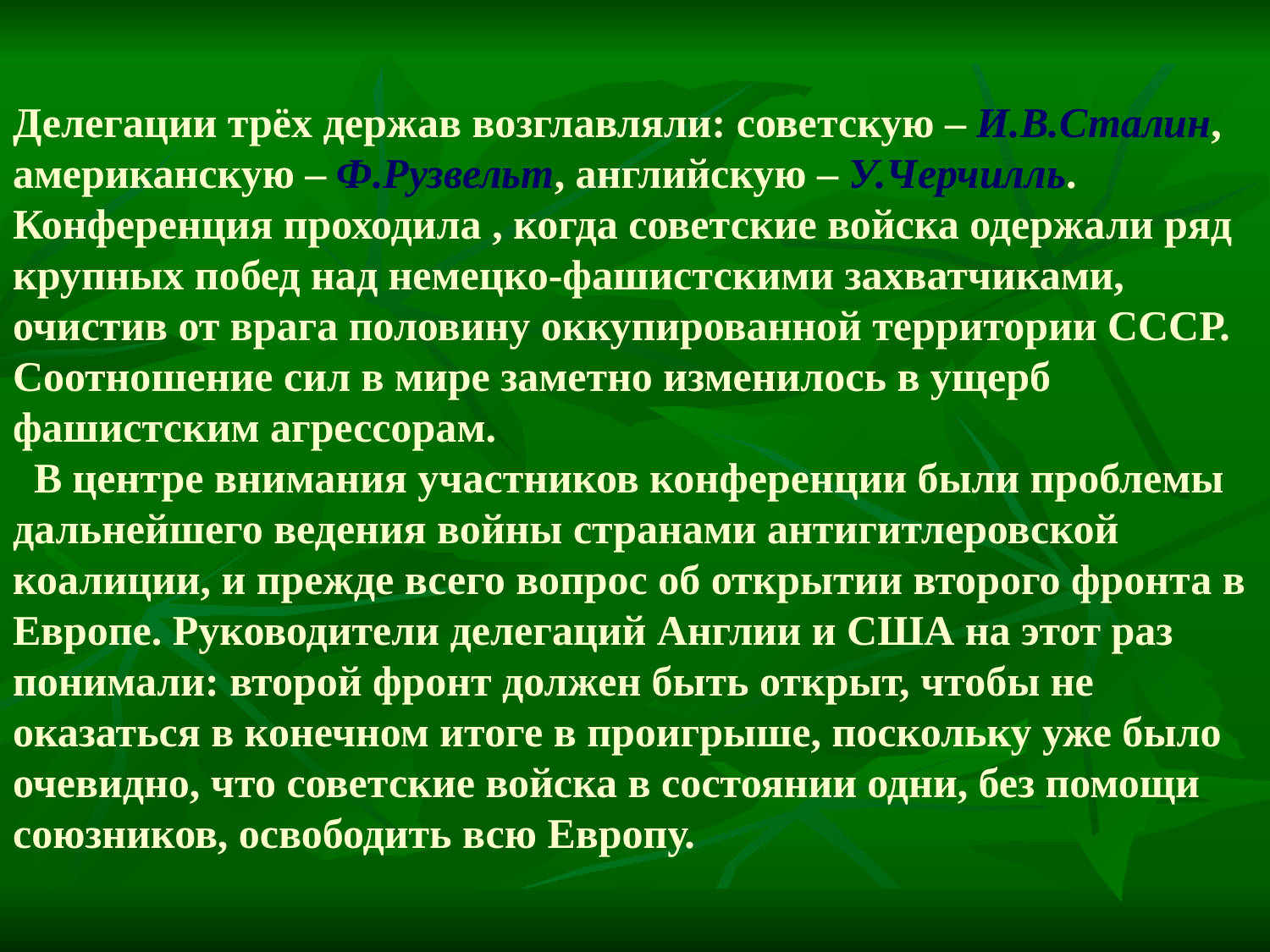

# Делегации трёх держав возглавляли: советскую – И.В.Сталин, американскую – Ф.Рузвельт, английскую – У.Черчилль. Конференция проходила , когда советские войска одержали ряд крупных побед над немецко-фашистскими захватчиками, очистив от врага половину оккупированной территории СССР. Соотношение сил в мире заметно изменилось в ущерб фашистским агрессорам. В центре внимания участников конференции были проблемы дальнейшего ведения войны странами антигитлеровской коалиции, и прежде всего вопрос об открытии второго фронта в Европе. Руководители делегаций Англии и США на этот раз понимали: второй фронт должен быть открыт, чтобы не оказаться в конечном итоге в проигрыше, поскольку уже было очевидно, что советские войска в состоянии одни, без помощи союзников, освободить всю Европу.